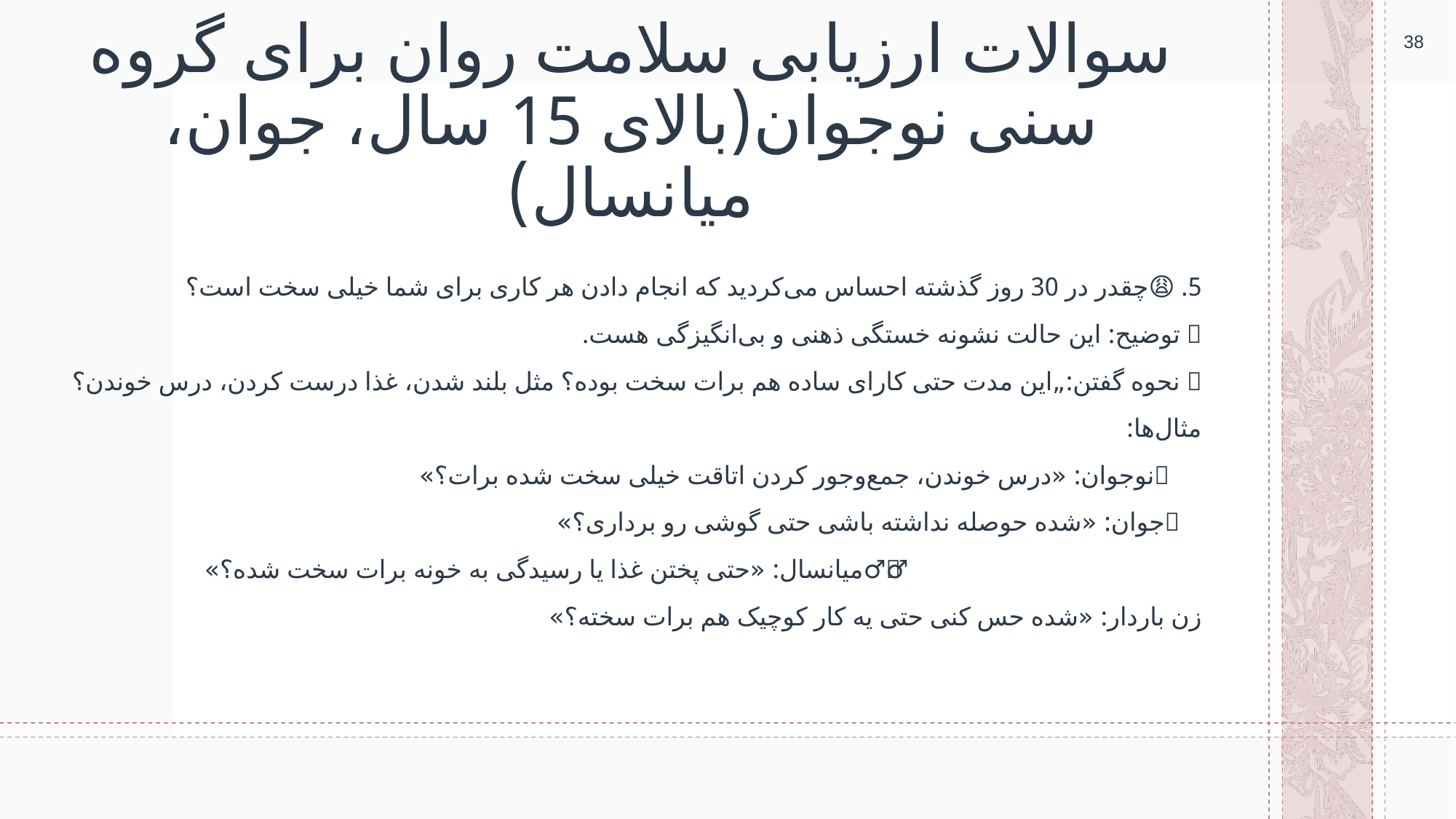

38
# سوالات ارزیابی سلامت روان برای گروه سنی نوجوان(بالای 15 سال، جوان، میانسال)
5. 😩چقدر در 30 روز گذشته احساس می‌کردید که انجام دادن هر کاری برای شما خیلی سخت است؟
🔸 توضیح: این حالت نشونه خستگی ذهنی و بی‌انگیزگی هست.
🔹 نحوه گفتن:„این مدت حتی کارای ساده هم برات سخت بوده؟ مثل بلند شدن، غذا درست کردن، درس خوندن؟
🔹مثال‌ها:
🧑‍🎒نوجوان: «درس خوندن، جمع‌وجور کردن اتاقت خیلی سخت شده برات؟»
🧑‍💼جوان: «شده حوصله نداشته باشی حتی گوشی رو برداری؟»
🧔‍♂️میانسال: «حتی پختن غذا یا رسیدگی به خونه برات سخت شده؟»
🤰زن باردار: «شده حس کنی حتی یه کار کوچیک هم برات سخته؟»